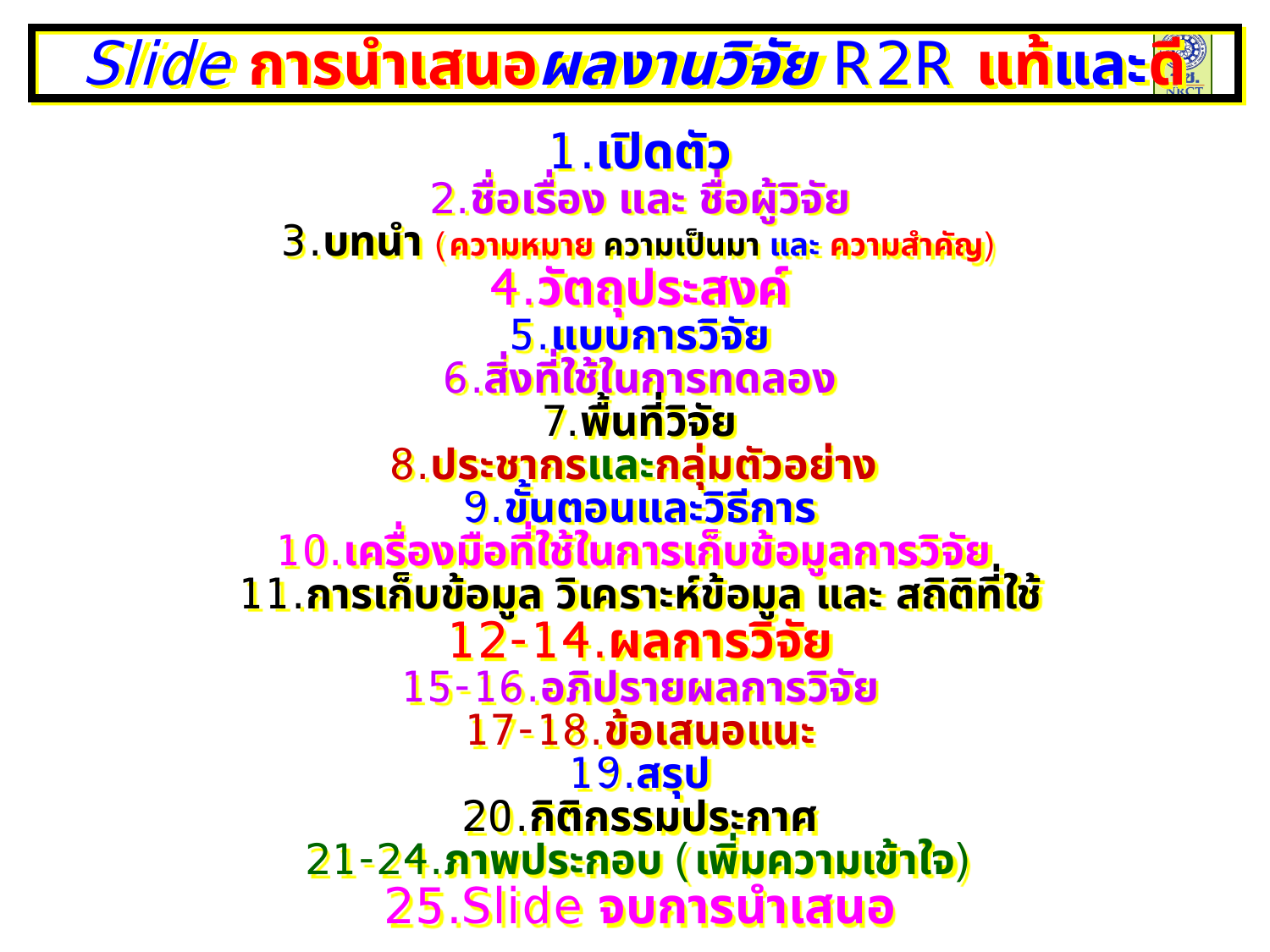

Slide การนำเสนอผลงานวิจัย R2R แท้และดี
1.เปิดตัว
2.ชื่อเรื่อง และ ชื่อผู้วิจัย
3.บทนำ (ความหมาย ความเป็นมา และ ความสำคัญ)
4.วัตถุประสงค์
5.แบบการวิจัย
6.สิ่งที่ใช้ในการทดลอง
7.พื้นที่วิจัย
8.ประชากรและกลุ่มตัวอย่าง
9.ขั้นตอนและวิธีการ
10.เครื่องมือที่ใช้ในการเก็บข้อมูลการวิจัย
11.การเก็บข้อมูล วิเคราะห์ข้อมูล และ สถิติที่ใช้
12-14.ผลการวิจัย
15-16.อภิปรายผลการวิจัย
17-18.ข้อเสนอแนะ
19.สรุป
20.กิติกรรมประกาศ
21-24.ภาพประกอบ (เพิ่มความเข้าใจ)
25.Slide จบการนำเสนอ